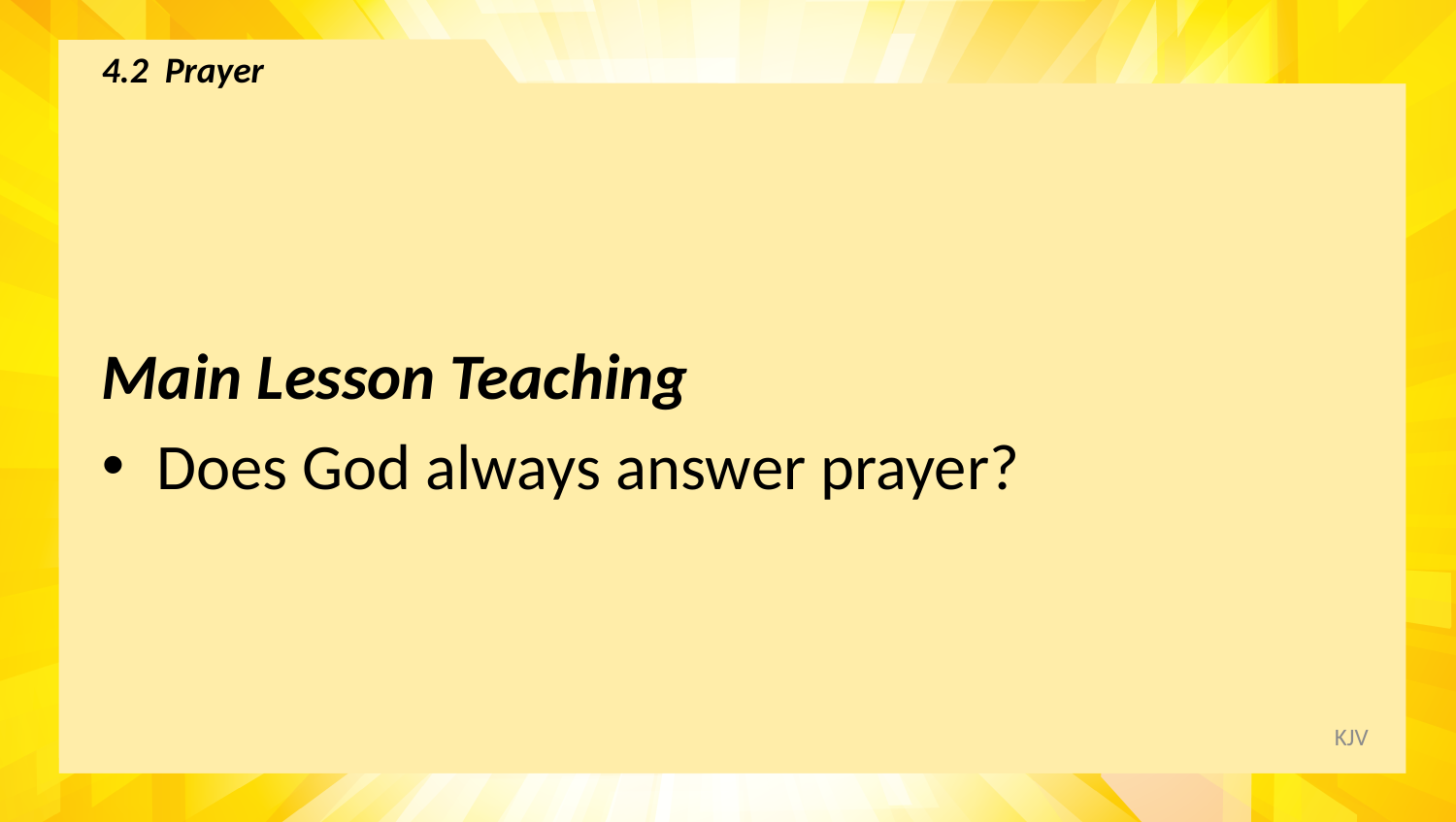

# 4.2  Prayer
Main Lesson Teaching
Does God always answer prayer?
KJV